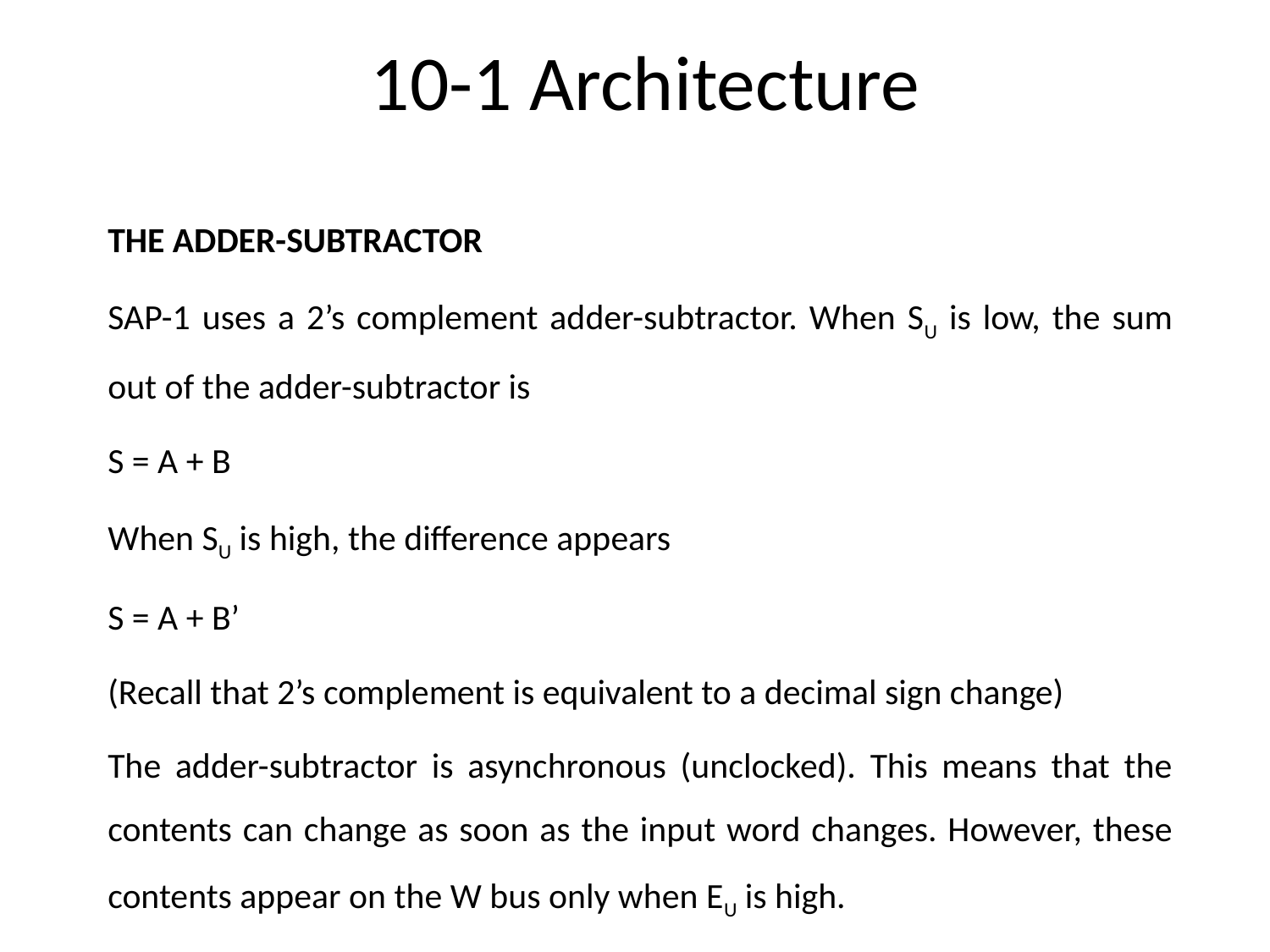

# 10-1 Architecture
THE ADDER-SUBTRACTOR
SAP-1 uses a 2’s complement adder-subtractor. When SU is low, the sum out of the adder-subtractor is
S = A + B
When SU is high, the difference appears
S = A + B’
(Recall that 2’s complement is equivalent to a decimal sign change)
The adder-subtractor is asynchronous (unclocked). This means that the contents can change as soon as the input word changes. However, these contents appear on the W bus only when EU is high.